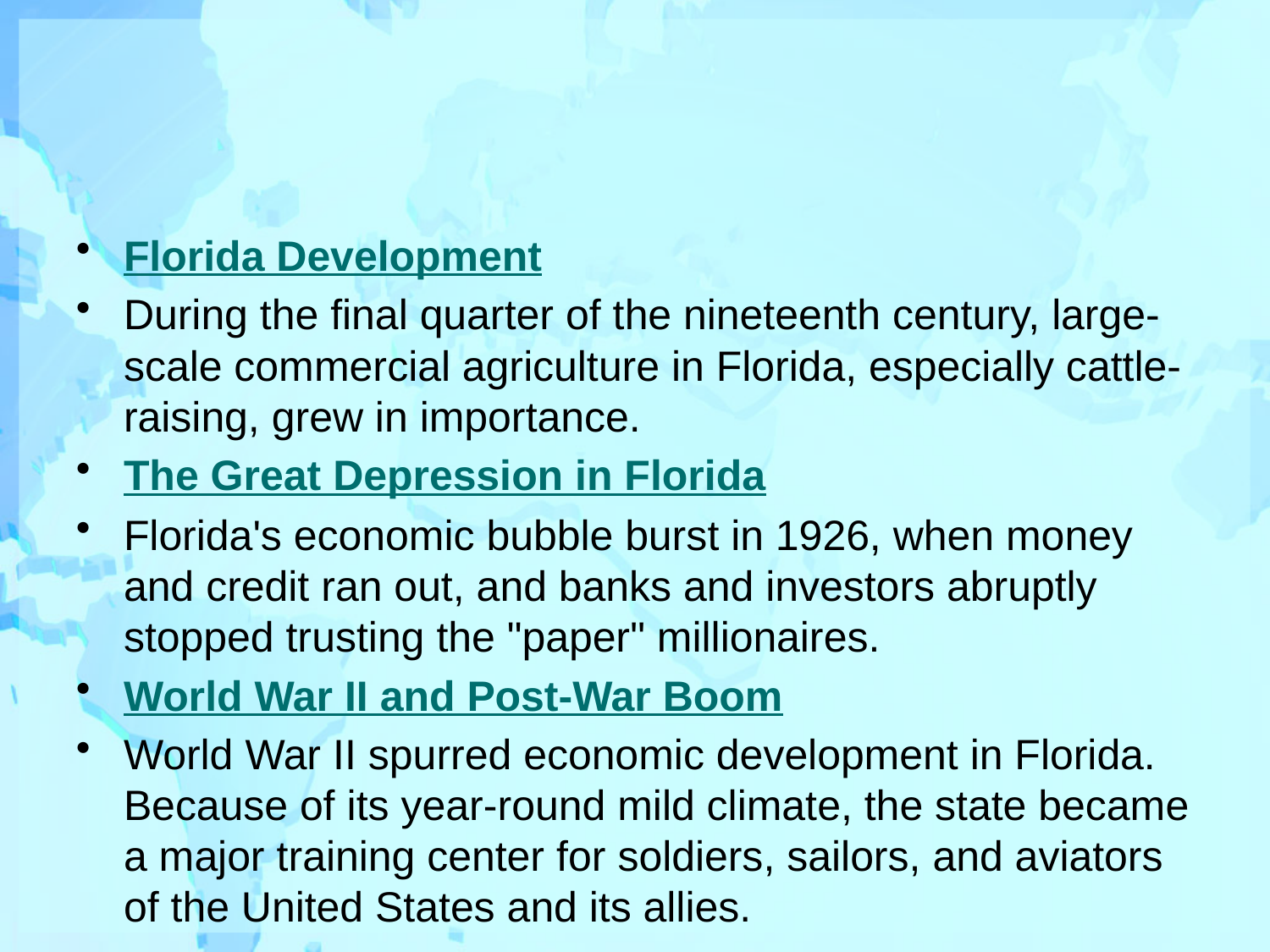

#
Florida Development
During the final quarter of the nineteenth century, large-scale commercial agriculture in Florida, especially cattle-raising, grew in importance.
The Great Depression in Florida
Florida's economic bubble burst in 1926, when money and credit ran out, and banks and investors abruptly stopped trusting the "paper" millionaires.
World War II and Post-War Boom
World War II spurred economic development in Florida. Because of its year-round mild climate, the state became a major training center for soldiers, sailors, and aviators of the United States and its allies.